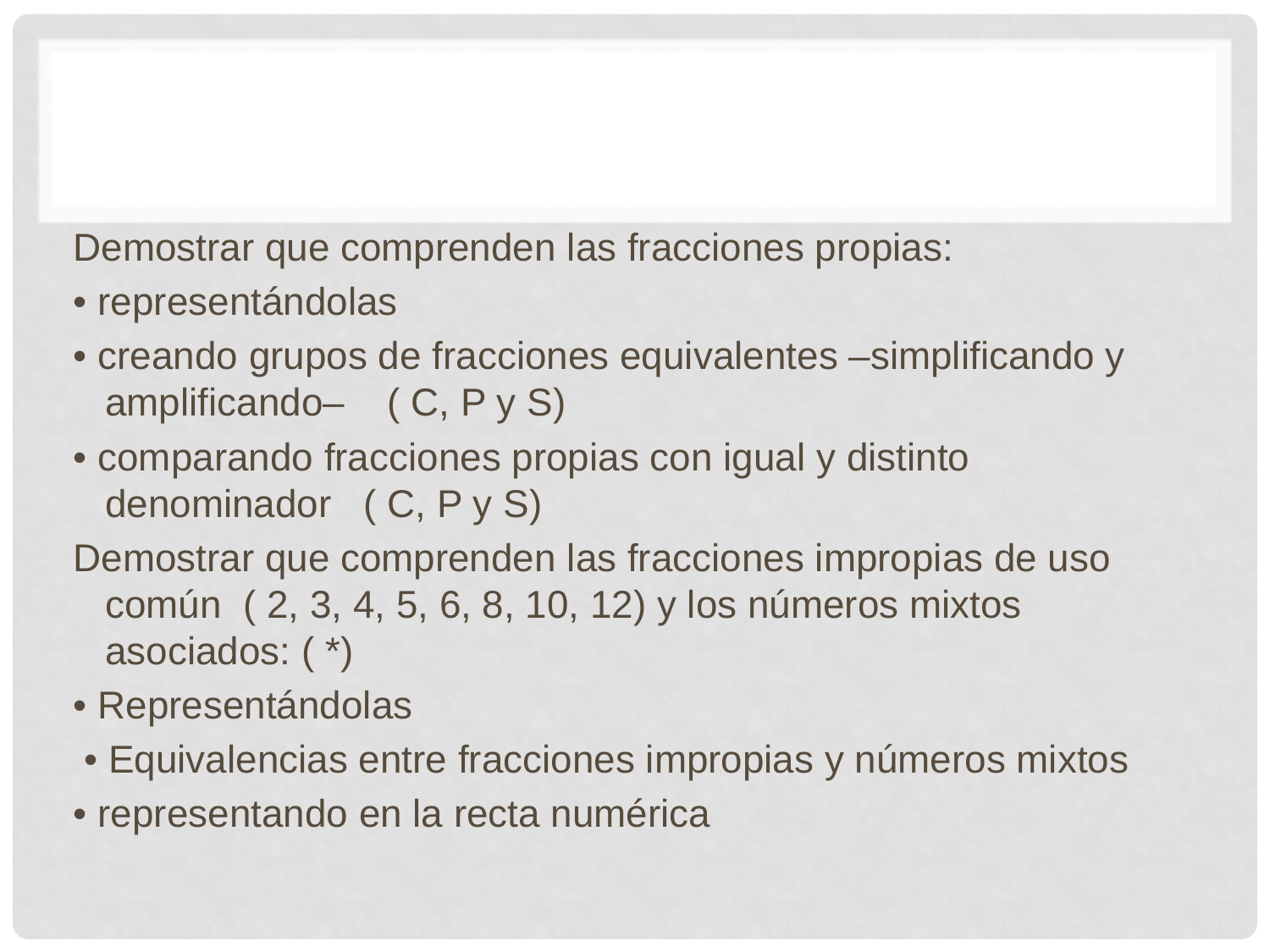

Demostrar que comprenden las fracciones propias:
• representándolas
• creando grupos de fracciones equivalentes –simplificando y amplificando–    ( C, P y S)
• comparando fracciones propias con igual y distinto denominador   ( C, P y S)
Demostrar que comprenden las fracciones impropias de uso común  ( 2, 3, 4, 5, 6, 8, 10, 12) y los números mixtos asociados: ( *)
• Representándolas
 • Equivalencias entre fracciones impropias y números mixtos
• representando en la recta numérica